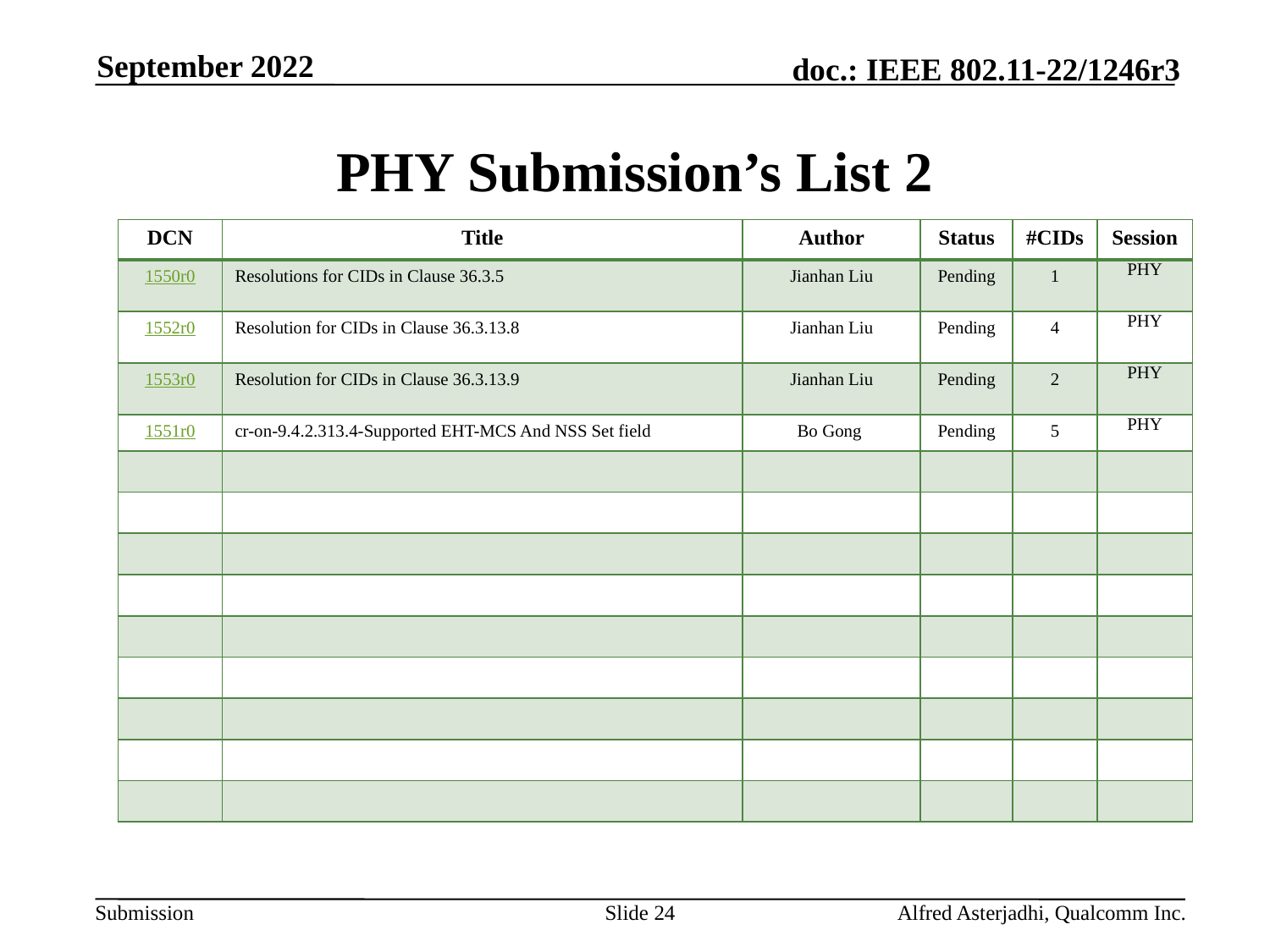

September 2022
# PHY Submission’s List 2
| DCN | Title | Author | Status | #CIDs | Session |
| --- | --- | --- | --- | --- | --- |
| 1550r0 | Resolutions for CIDs in Clause 36.3.5 | Jianhan Liu | Pending | 1 | PHY |
| 1552r0 | Resolution for CIDs in Clause 36.3.13.8 | Jianhan Liu | Pending | 4 | PHY |
| 1553r0 | Resolution for CIDs in Clause 36.3.13.9 | Jianhan Liu | Pending | 2 | PHY |
| 1551r0 | cr-on-9.4.2.313.4-Supported EHT-MCS And NSS Set field | Bo Gong | Pending | 5 | PHY |
|  |  |  |  |  |  |
|  |  |  |  |  |  |
|  |  |  |  |  |  |
|  |  |  |  |  |  |
|  |  |  |  |  |  |
|  |  |  |  |  |  |
|  |  |  |  |  |  |
|  |  |  |  |  |  |
|  |  |  |  |  |  |
Slide 24
Alfred Asterjadhi, Qualcomm Inc.